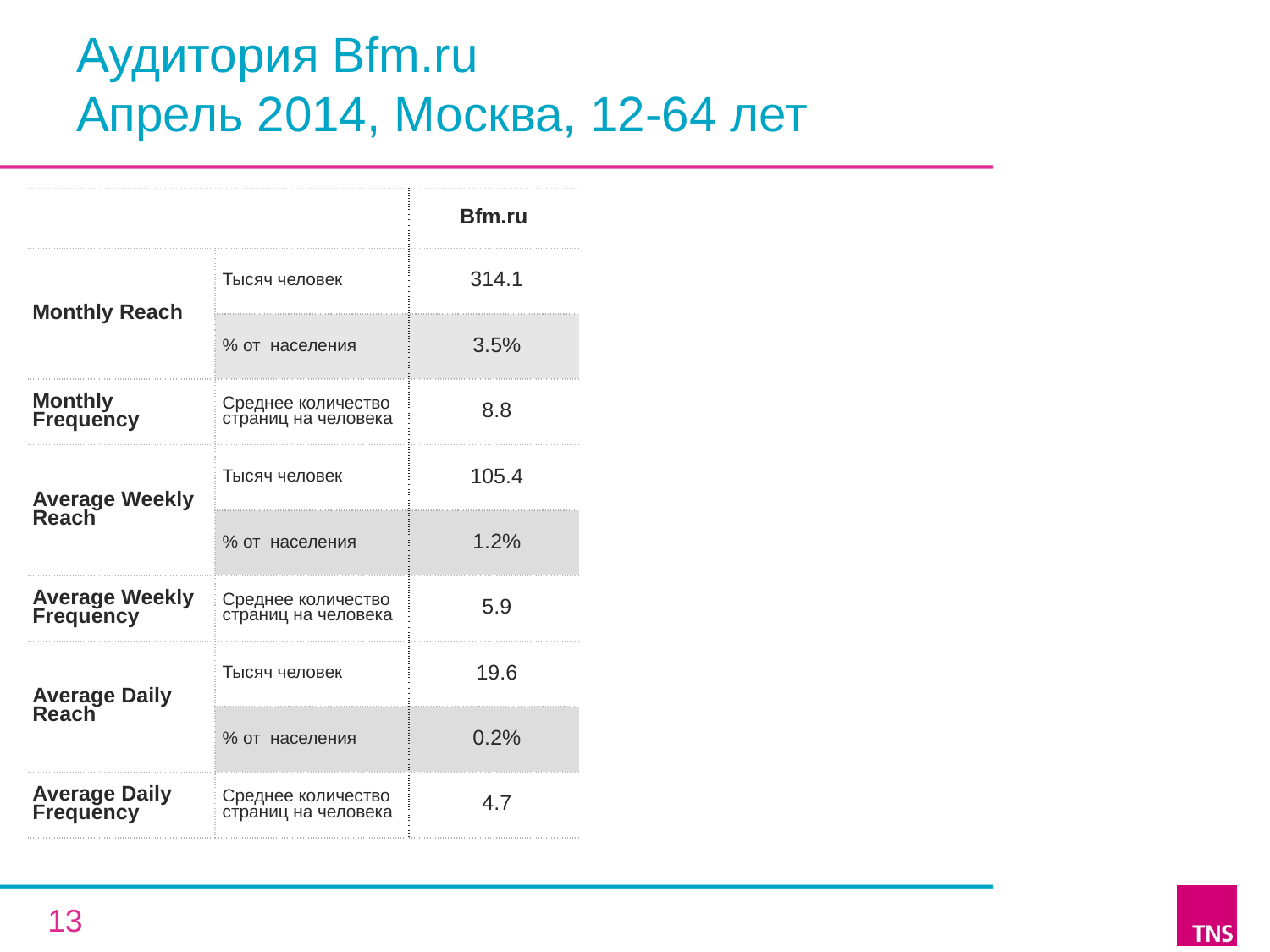

# Аудитория Bfm.ru Апрель 2014, Москва, 12-64 лет
|  |  | Bfm.ru |
| --- | --- | --- |
| Monthly Reach | Тысяч человек | 314.1 |
|  | % от населения | 3.5% |
| Monthly Frequency | Среднее количество страниц на человека | 8.8 |
| Average Weekly Reach | Тысяч человек | 105.4 |
|  | % от населения | 1.2% |
| Average Weekly Frequency | Среднее количество страниц на человека | 5.9 |
| Average Daily Reach | Тысяч человек | 19.6 |
|  | % от населения | 0.2% |
| Average Daily Frequency | Среднее количество страниц на человека | 4.7 |

13